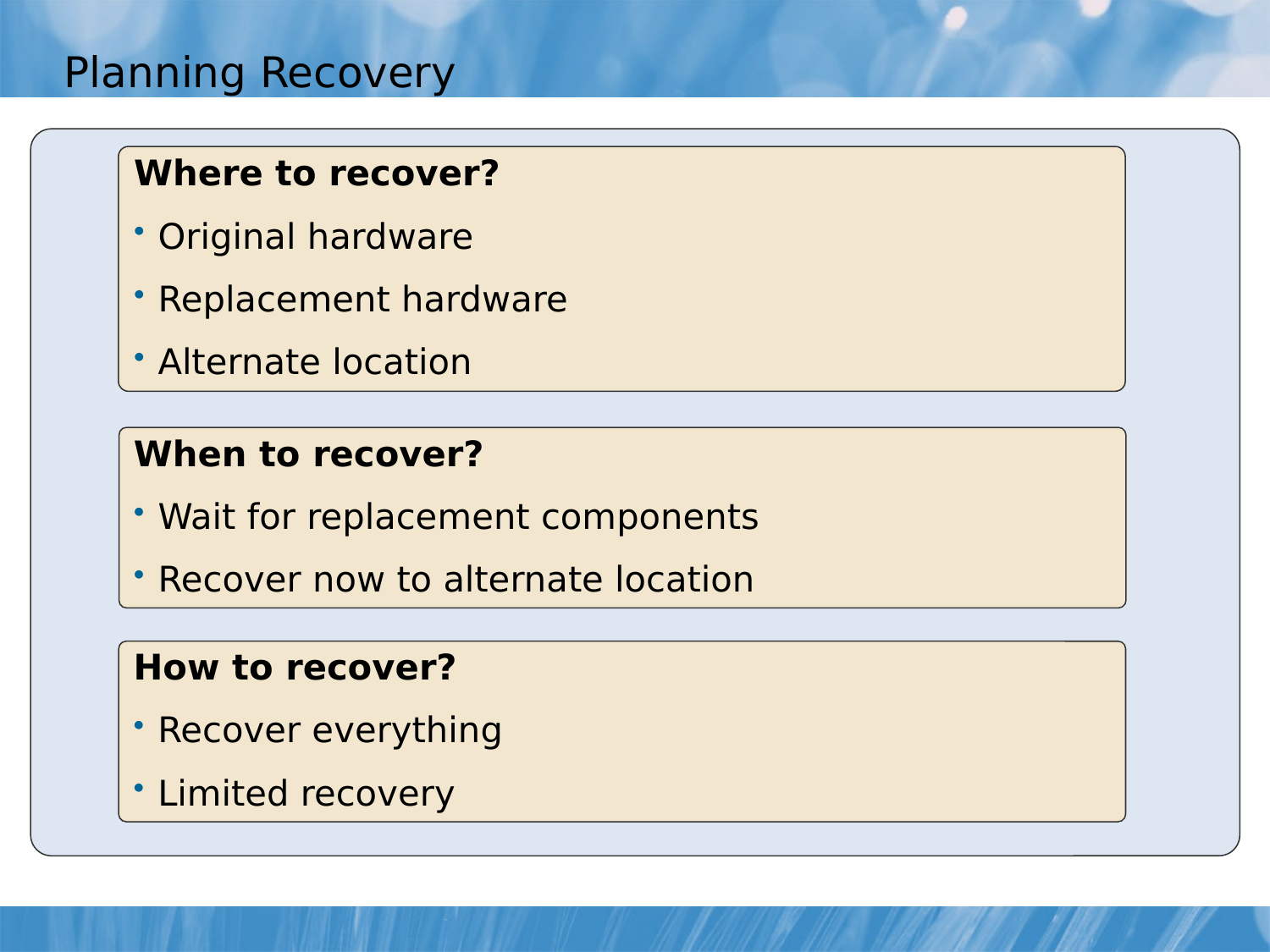

# Planning Recovery

Where to recover?
Original hardware
Replacement hardware
Alternate location
When to recover?
Wait for replacement components
Recover now to alternate location
How to recover?
Recover everything
Limited recovery